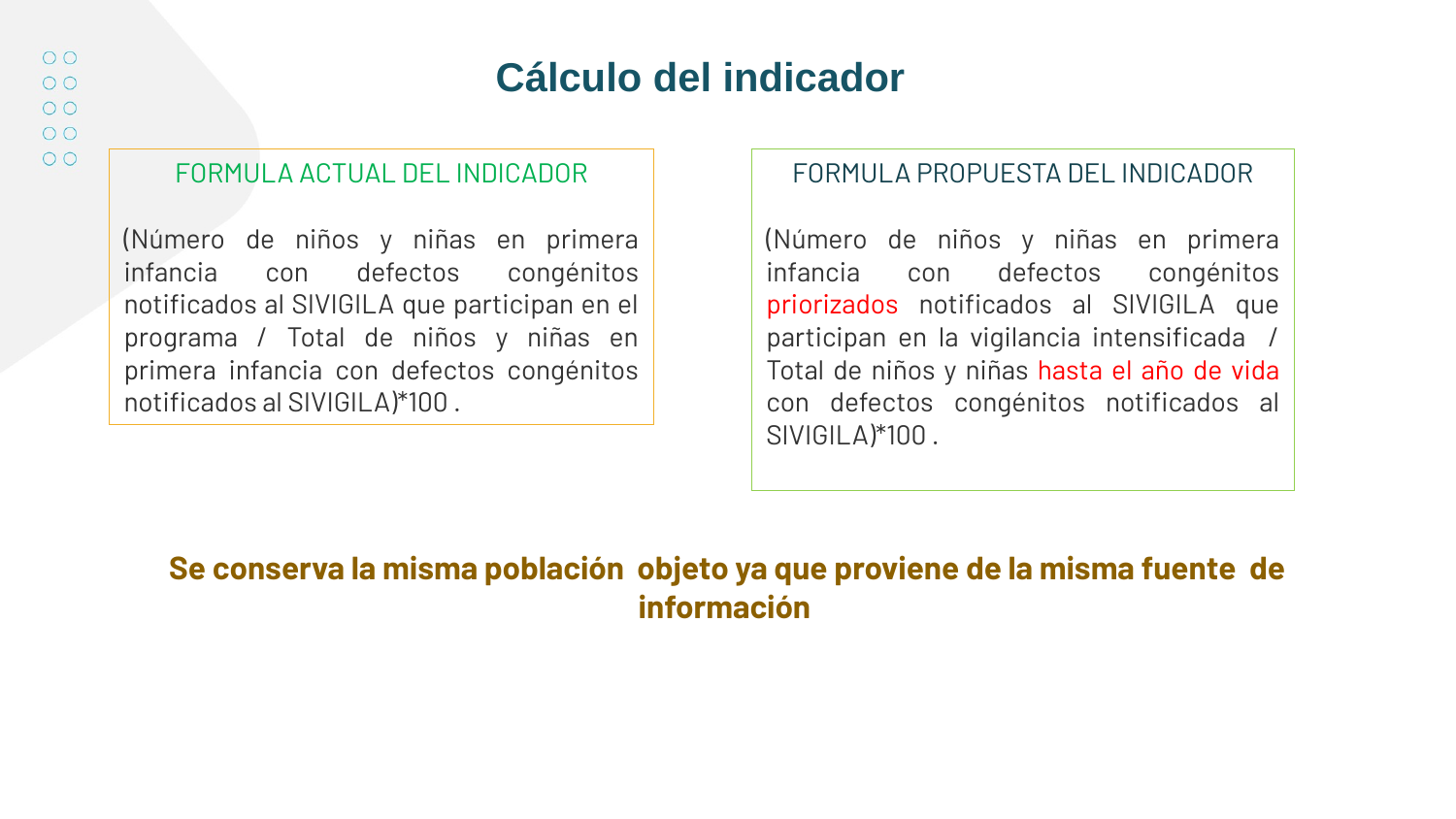

Cálculo del indicador

FORMULA ACTUAL DEL INDICADOR

(Número de niños y niñas en primera infancia con defectos congénitos notificados al SIVIGILA que participan en el programa / Total de niños y niñas en primera infancia con defectos congénitos notificados al SIVIGILA)*100 .
FORMULA PROPUESTA DEL INDICADOR

(Número de niños y niñas en primera infancia con defectos congénitos priorizados notificados al SIVIGILA que participan en la vigilancia intensificada  / Total de niños y niñas hasta el año de vida con defectos congénitos notificados al SIVIGILA)*100 .

Se conserva la misma población  objeto ya que proviene de la misma fuente  de información